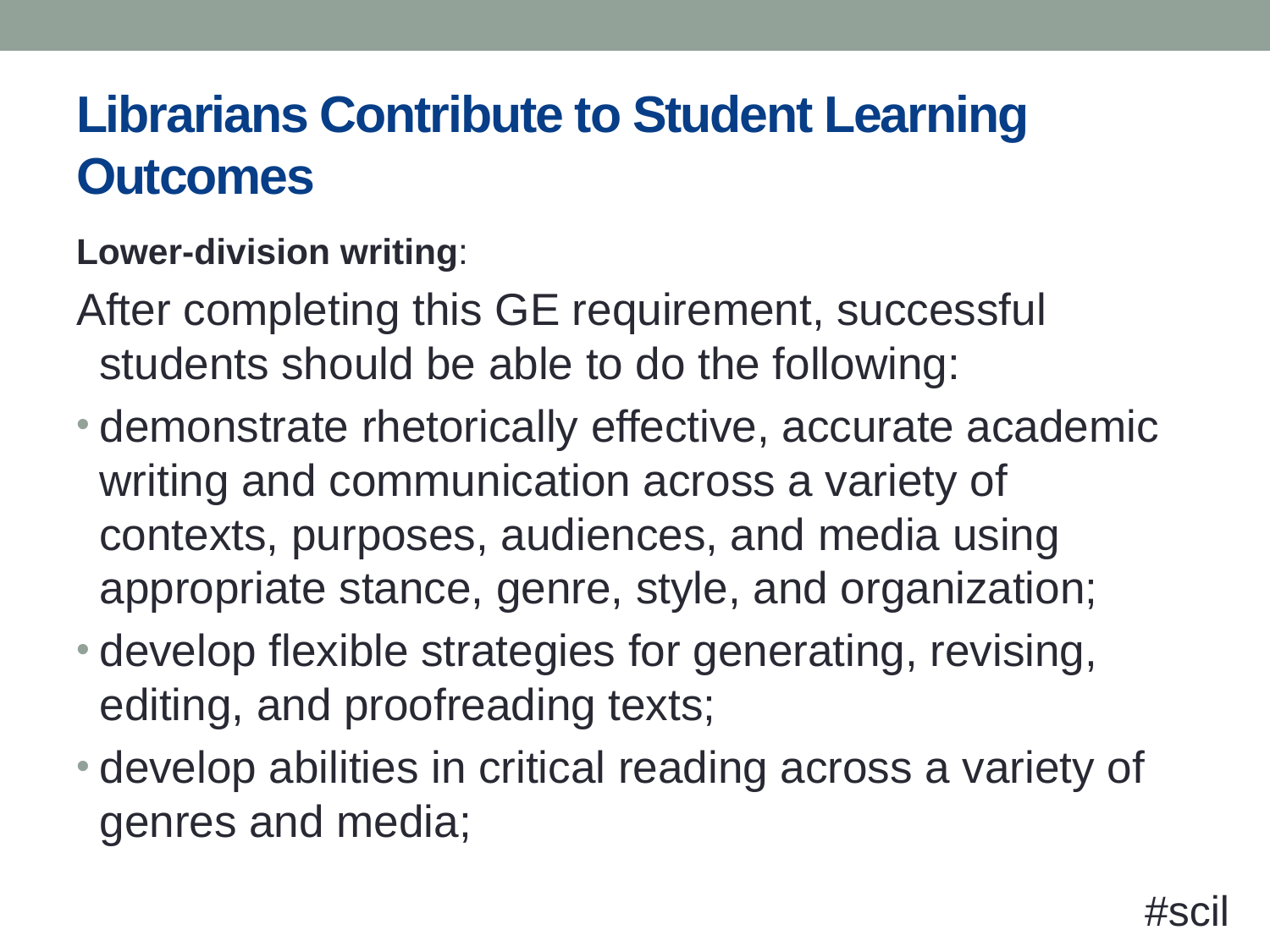

# Librarians Contribute to Student Learning Outcomes
Lower-division writing:
After completing this GE requirement, successful students should be able to do the following:
demonstrate rhetorically effective, accurate academic writing and communication across a variety of contexts, purposes, audiences, and media using appropriate stance, genre, style, and organization;
develop flexible strategies for generating, revising, editing, and proofreading texts;
develop abilities in critical reading across a variety of genres and media;

#scil